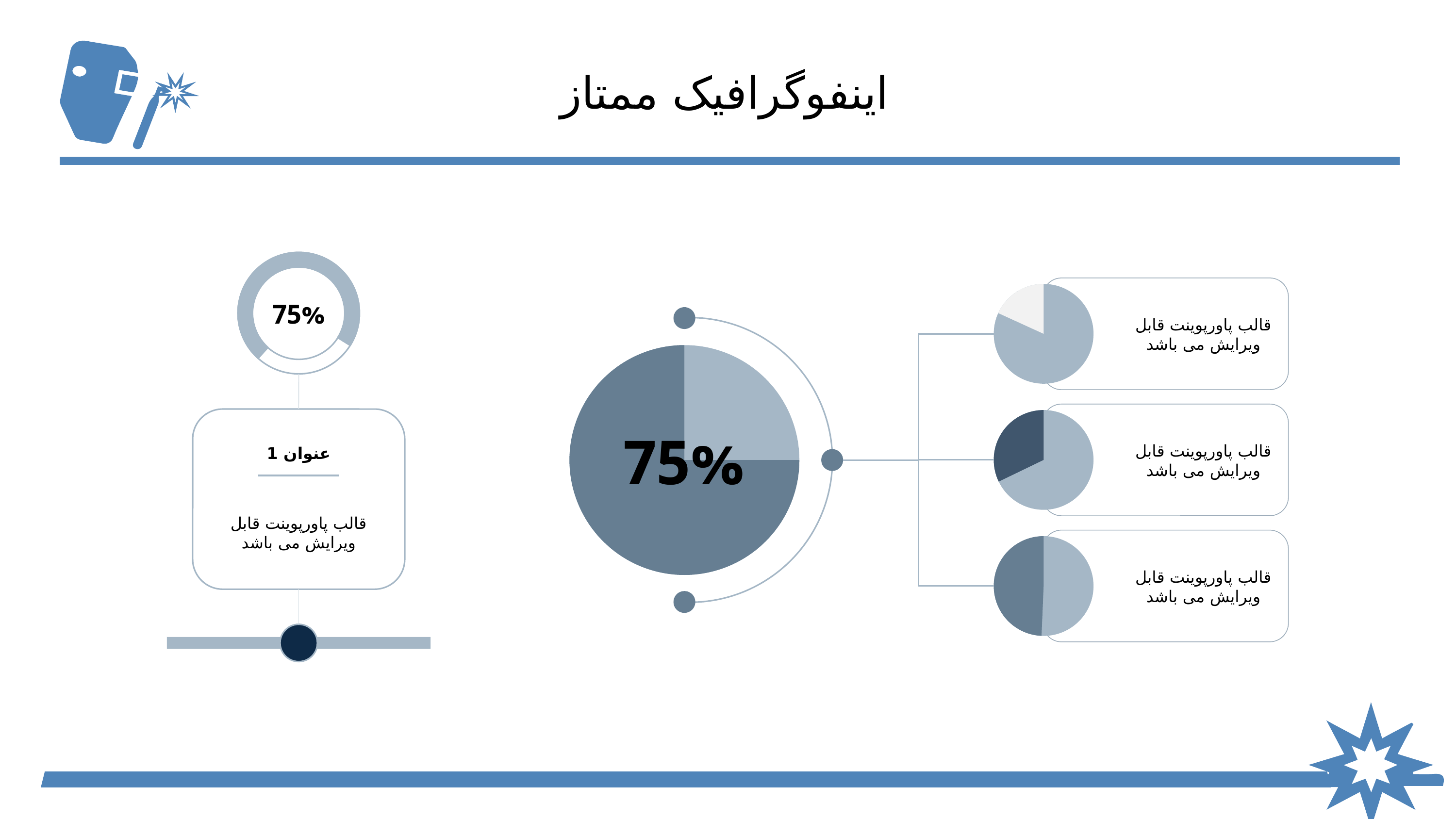

اینفوگرافیک ممتاز

75%
قالب پاورپوینت قابل ویرایش می باشد

75%
قالب پاورپوینت قابل ویرایش می باشد
عنوان 1

قالب پاورپوینت قابل ویرایش می باشد

قالب پاورپوینت قابل ویرایش می باشد

It’s the farthest planet from the Sun